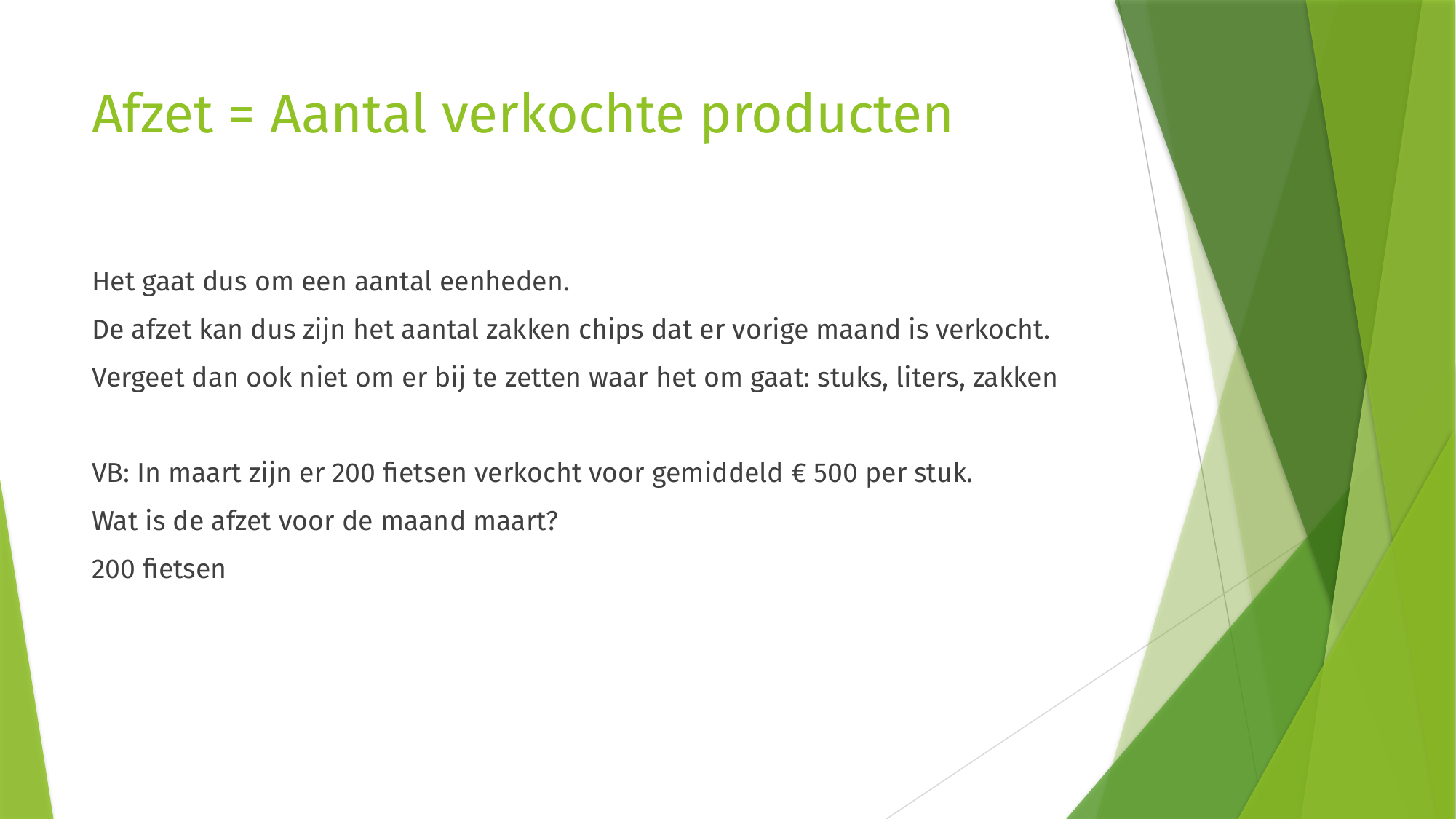

# Afzet = Aantal verkochte producten
Het gaat dus om een aantal eenheden.
De afzet kan dus zijn het aantal zakken chips dat er vorige maand is verkocht.
Vergeet dan ook niet om er bij te zetten waar het om gaat: stuks, liters, zakken

VB: In maart zijn er 200 fietsen verkocht voor gemiddeld € 500 per stuk.
Wat is de afzet voor de maand maart?
200 fietsen